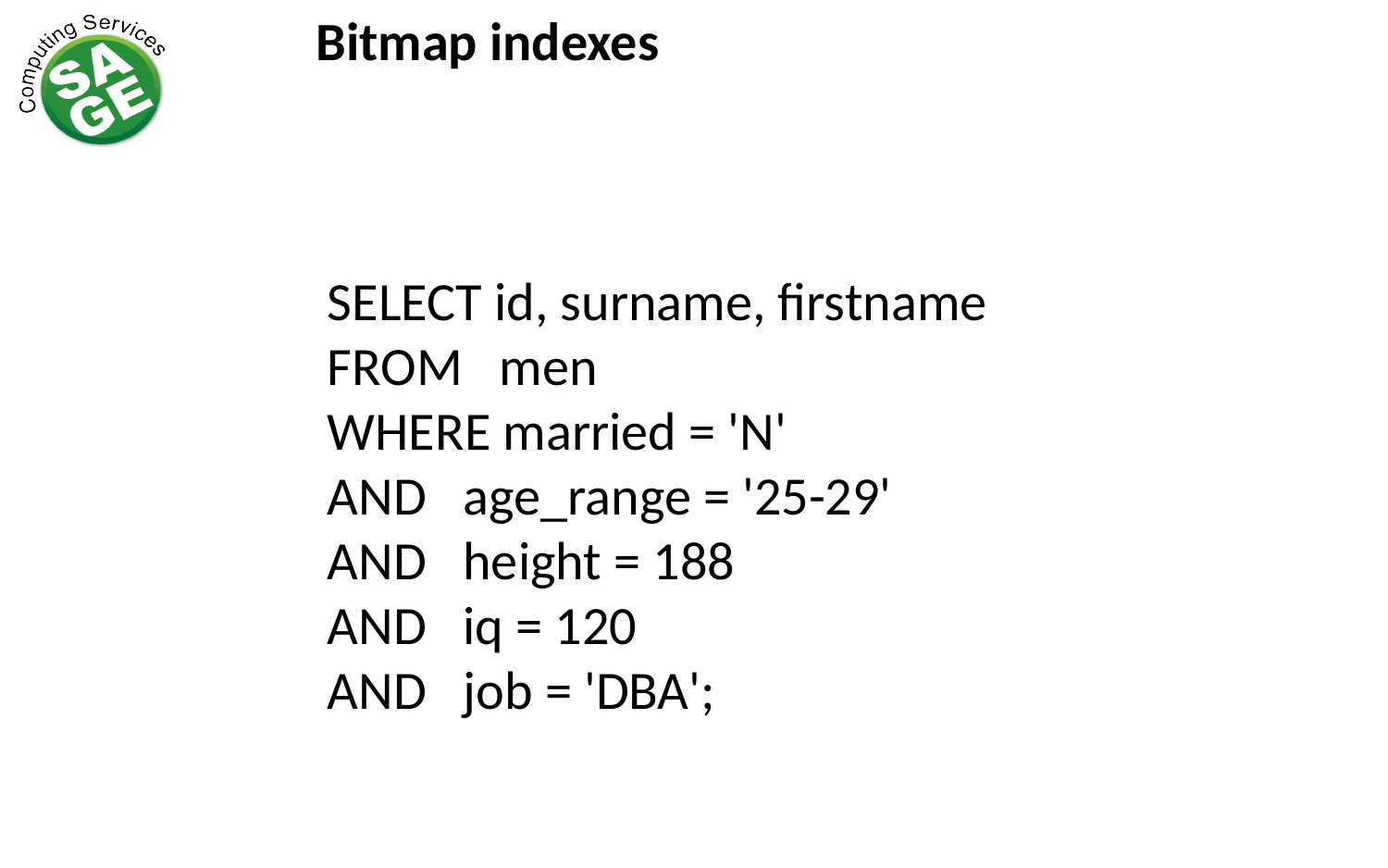

Bitmap indexes

SELECT id, surname, firstname
FROM   men
WHERE married = 'N'
AND   age_range = '25-29'
AND   height = 188
AND   iq = 120
AND   job = 'DBA';